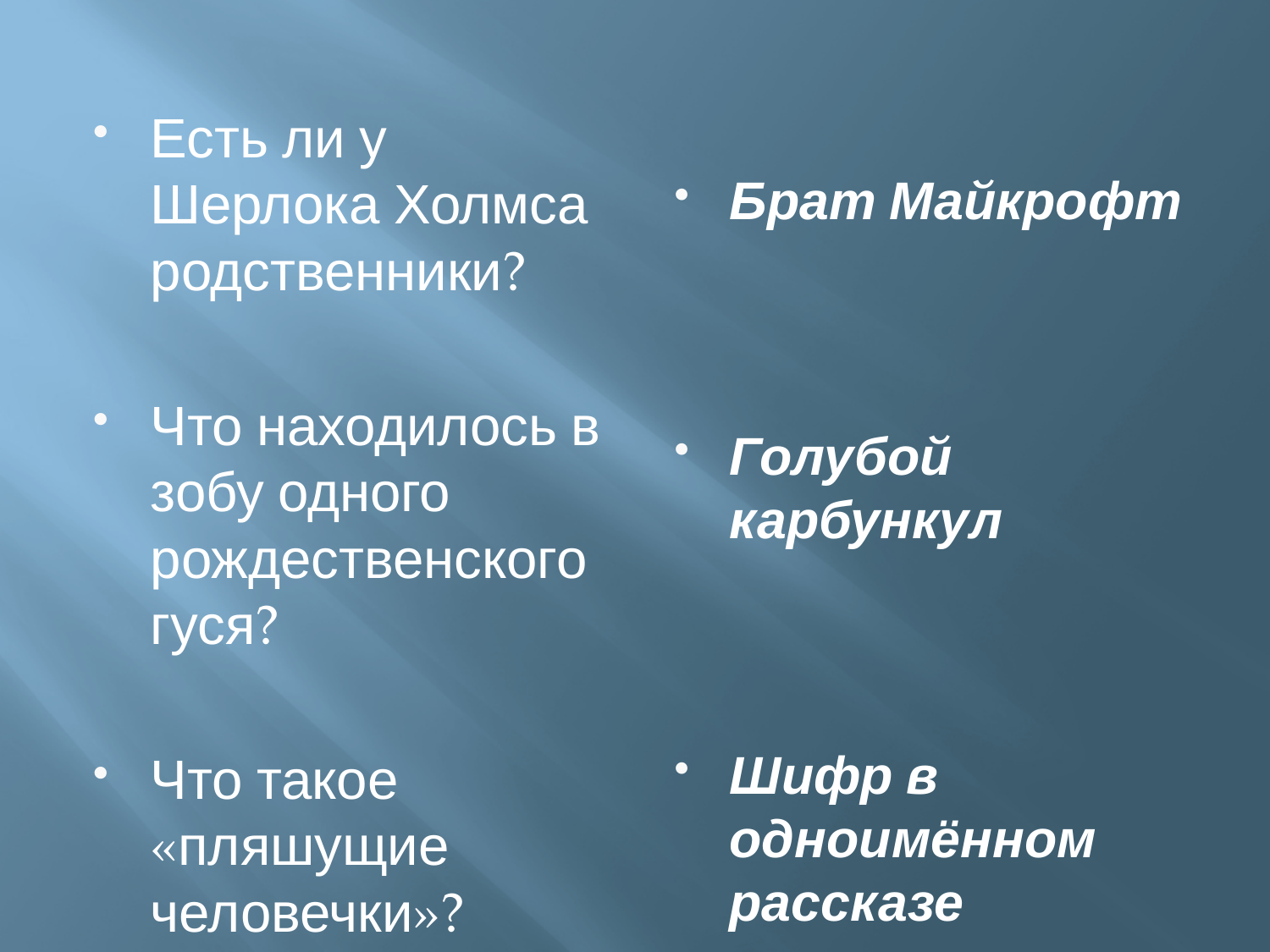

#

Брат Майкрофт

Голубой карбункул

Шифр в одноимённом рассказе
Есть ли у Шерлока Холмса родственники?

Что находилось в зобу одного рождественского гуся?

Что такое «пляшущие человечки»?